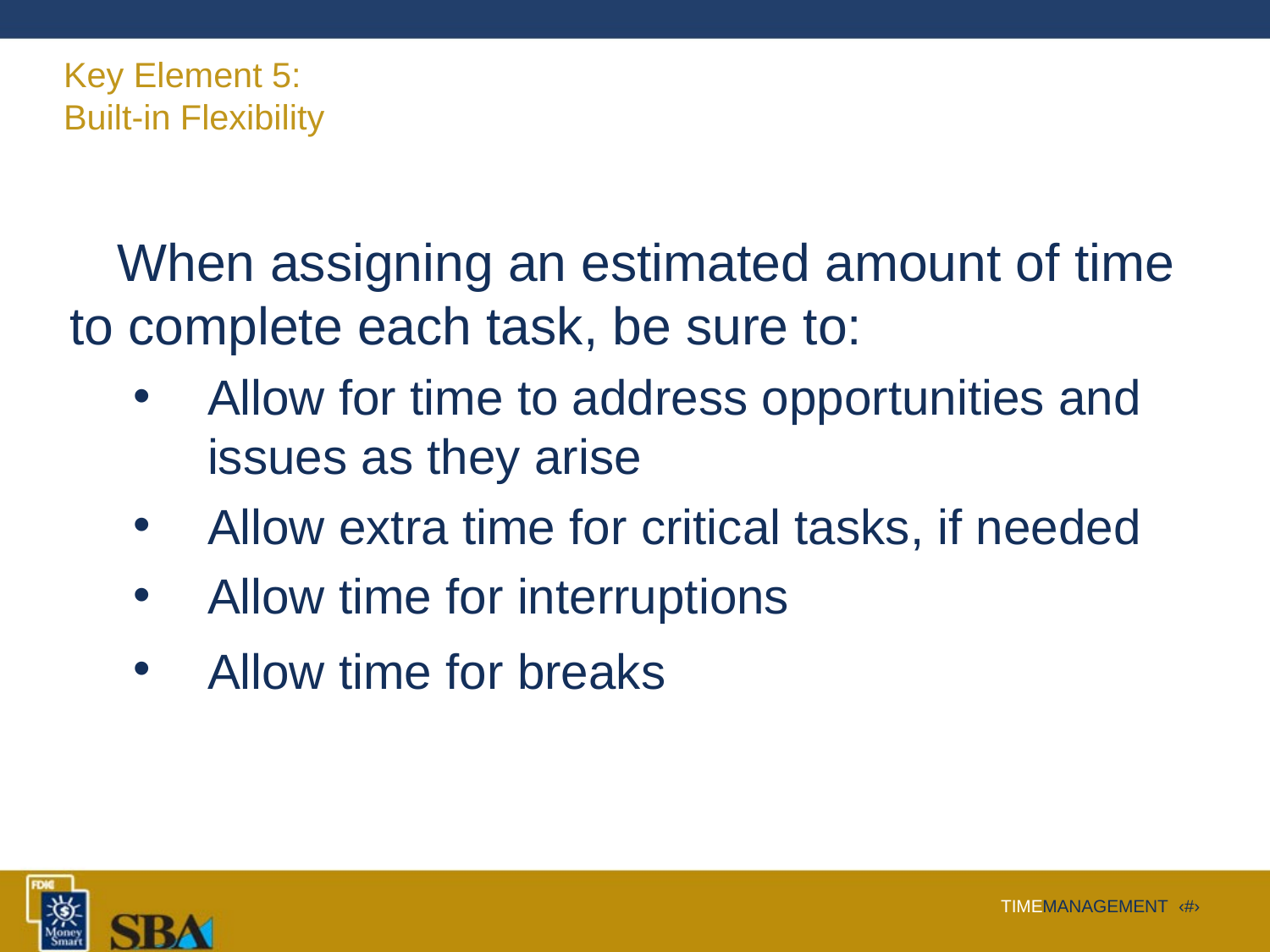

# Key Element 5: Built-in Flexibility
When assigning an estimated amount of time to complete each task, be sure to:
Allow for time to address opportunities and issues as they arise
Allow extra time for critical tasks, if needed
Allow time for interruptions
Allow time for breaks